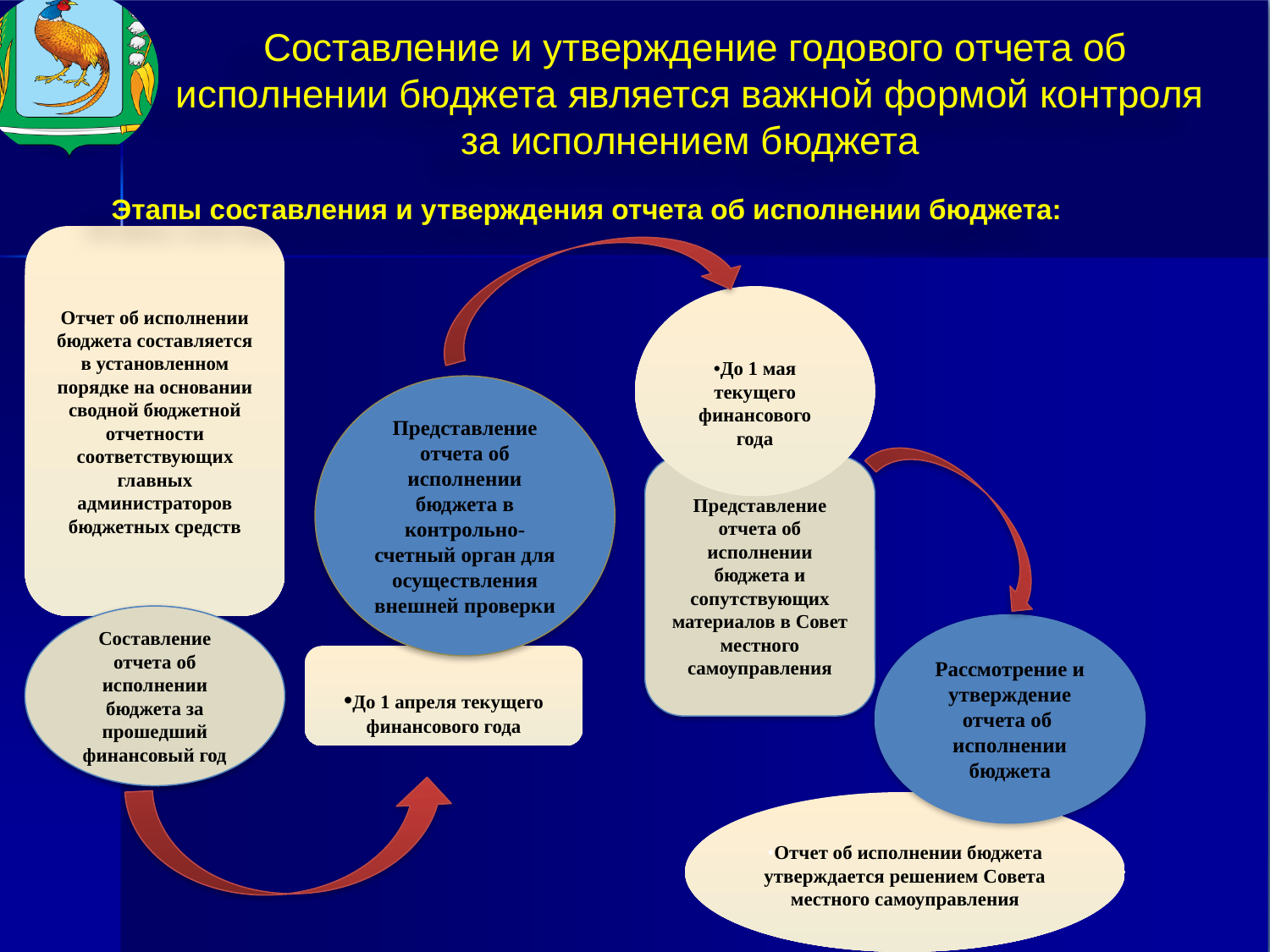

Составление и утверждение годового отчета об исполнении бюджета является важной формой контроля
за исполнением бюджета
Этапы составления и утверждения отчета об исполнении бюджета:

Отчет об исполнении бюджета составляется в установленном порядке на основании сводной бюджетной отчетности соответствующих главных администраторов бюджетных средств

•До 1 мая текущего финансового года
Представление отчета об исполнении бюджета в контрольно-счетный орган для осуществления внешней проверки
Представление отчета об исполнении бюджета и сопутствующих материалов в Совет местного самоуправления

Составление отчета об исполнении бюджета за прошедший финансовый год
Рассмотрение и утверждение отчета об  исполнении бюджета

•До 1 апреля текущего финансового года

•Отчет об исполнении бюджета утверждается решением Совета местного самоуправления